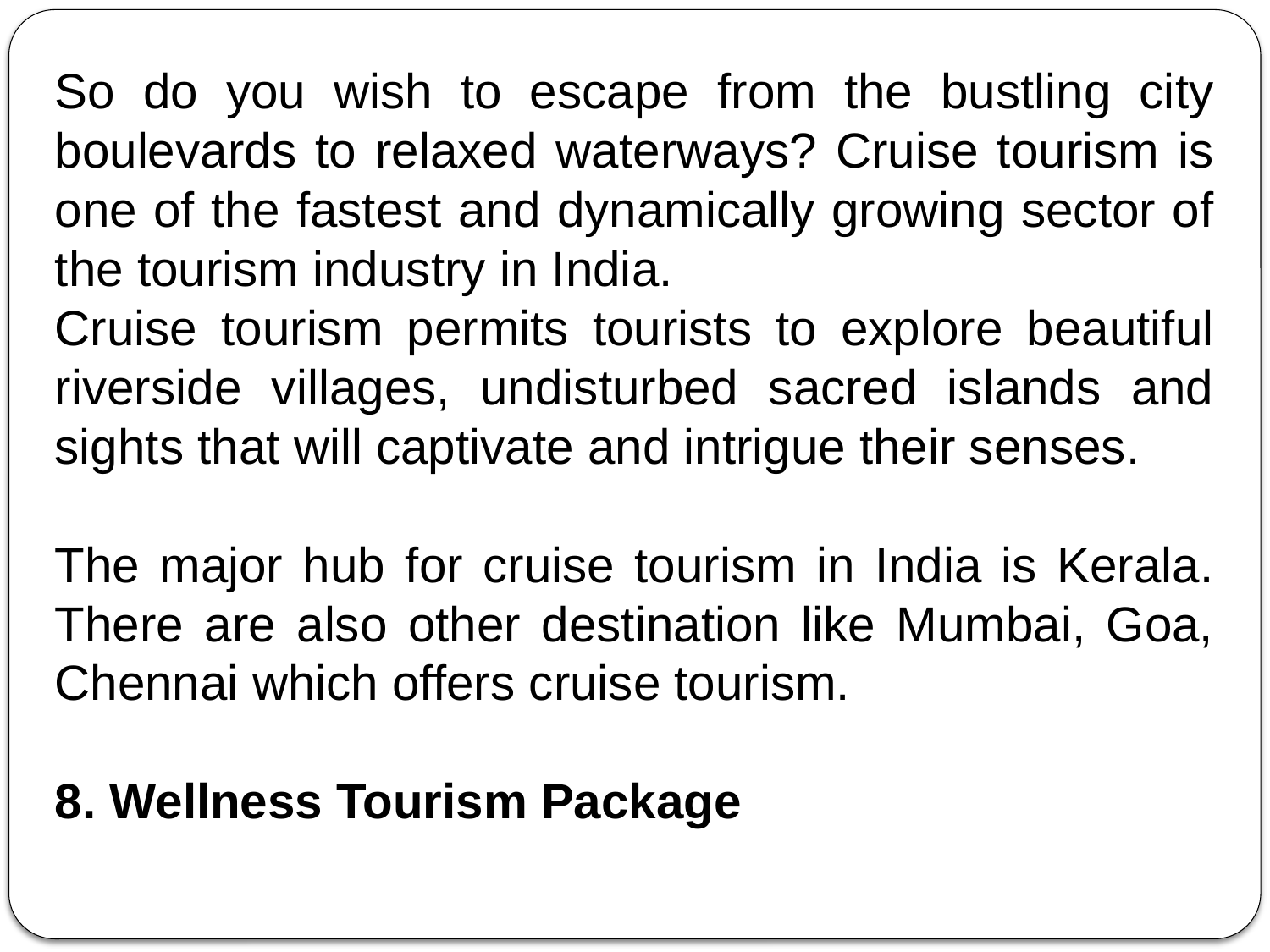

So do you wish to escape from the bustling city boulevards to relaxed waterways? Cruise tourism is one of the fastest and dynamically growing sector of the tourism industry in India.
Cruise tourism permits tourists to explore beautiful riverside villages, undisturbed sacred islands and sights that will captivate and intrigue their senses.

The major hub for cruise tourism in India is Kerala. There are also other destination like Mumbai, Goa, Chennai which offers cruise tourism.

8. Wellness Tourism Package